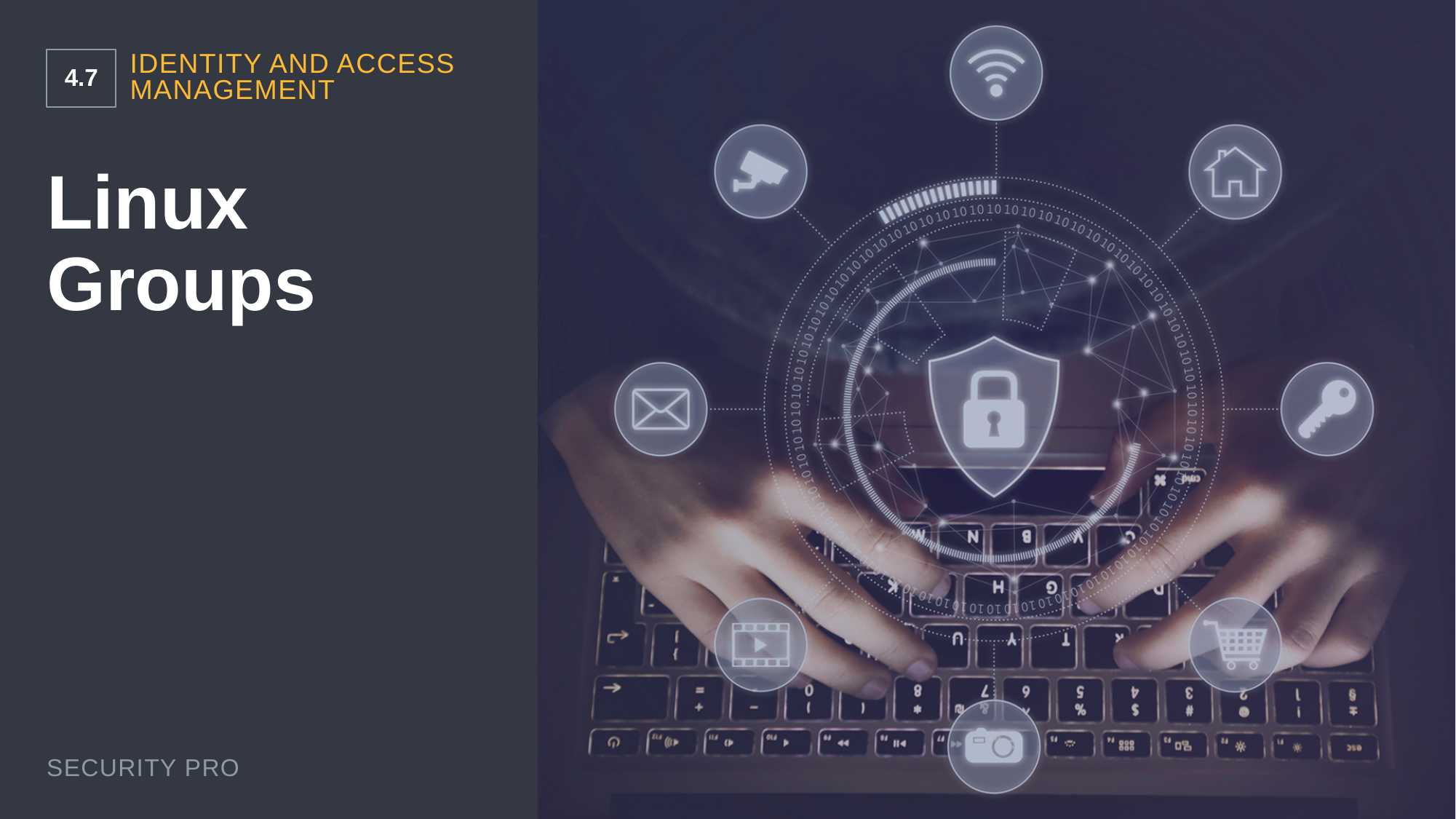

4.7
Identity and Access Management
# Linux Groups
Security Pro